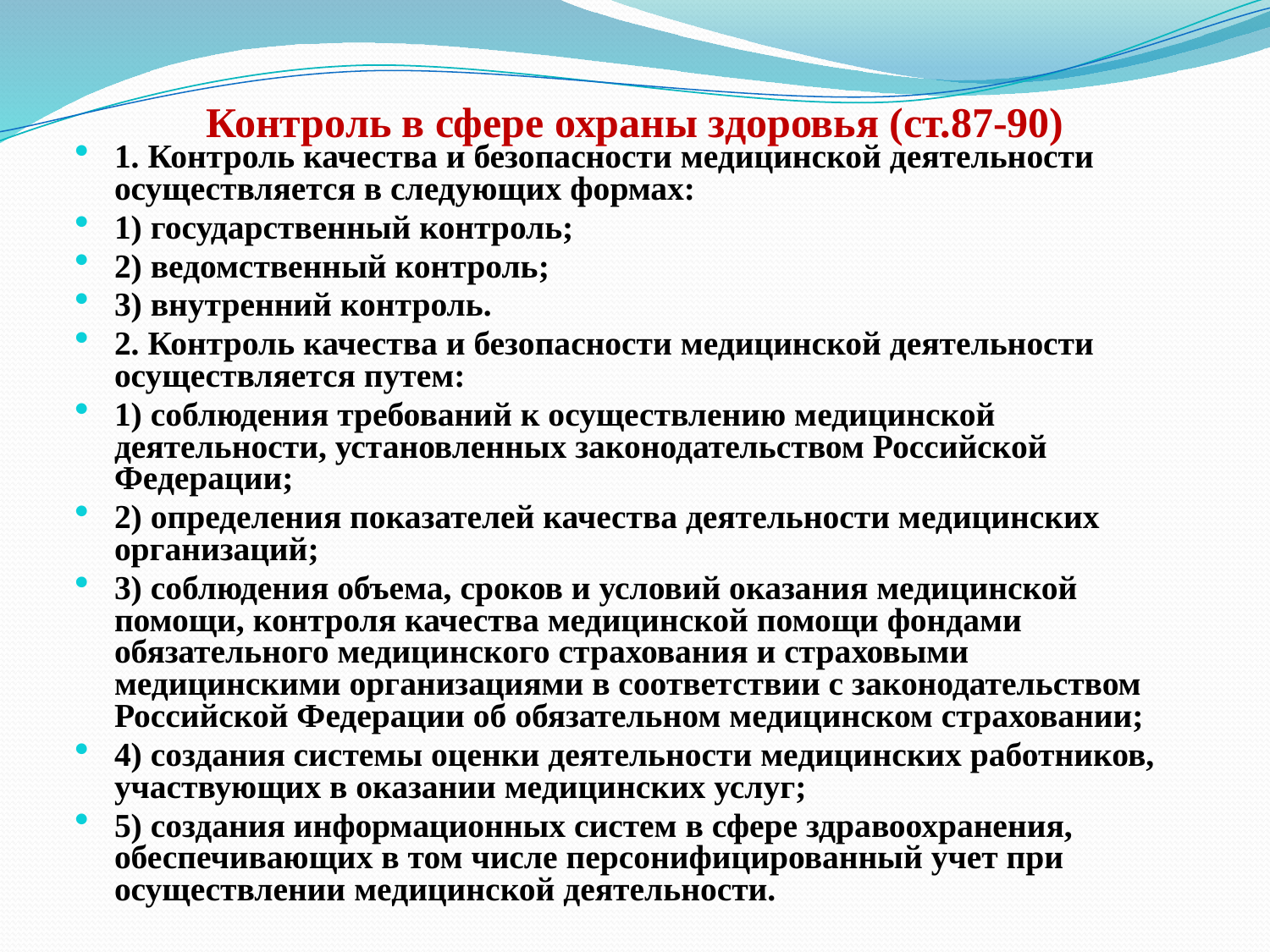

# Контроль в сфере охраны здоровья (ст.87-90)
1. Контроль качества и безопасности медицинской деятельности осуществляется в следующих формах:
1) государственный контроль;
2) ведомственный контроль;
3) внутренний контроль.
2. Контроль качества и безопасности медицинской деятельности осуществляется путем:
1) соблюдения требований к осуществлению медицинской деятельности, установленных законодательством Российской Федерации;
2) определения показателей качества деятельности медицинских организаций;
3) соблюдения объема, сроков и условий оказания медицинской помощи, контроля качества медицинской помощи фондами обязательного медицинского страхования и страховыми медицинскими организациями в соответствии с законодательством Российской Федерации об обязательном медицинском страховании;
4) создания системы оценки деятельности медицинских работников, участвующих в оказании медицинских услуг;
5) создания информационных систем в сфере здравоохранения, обеспечивающих в том числе персонифицированный учет при осуществлении медицинской деятельности.